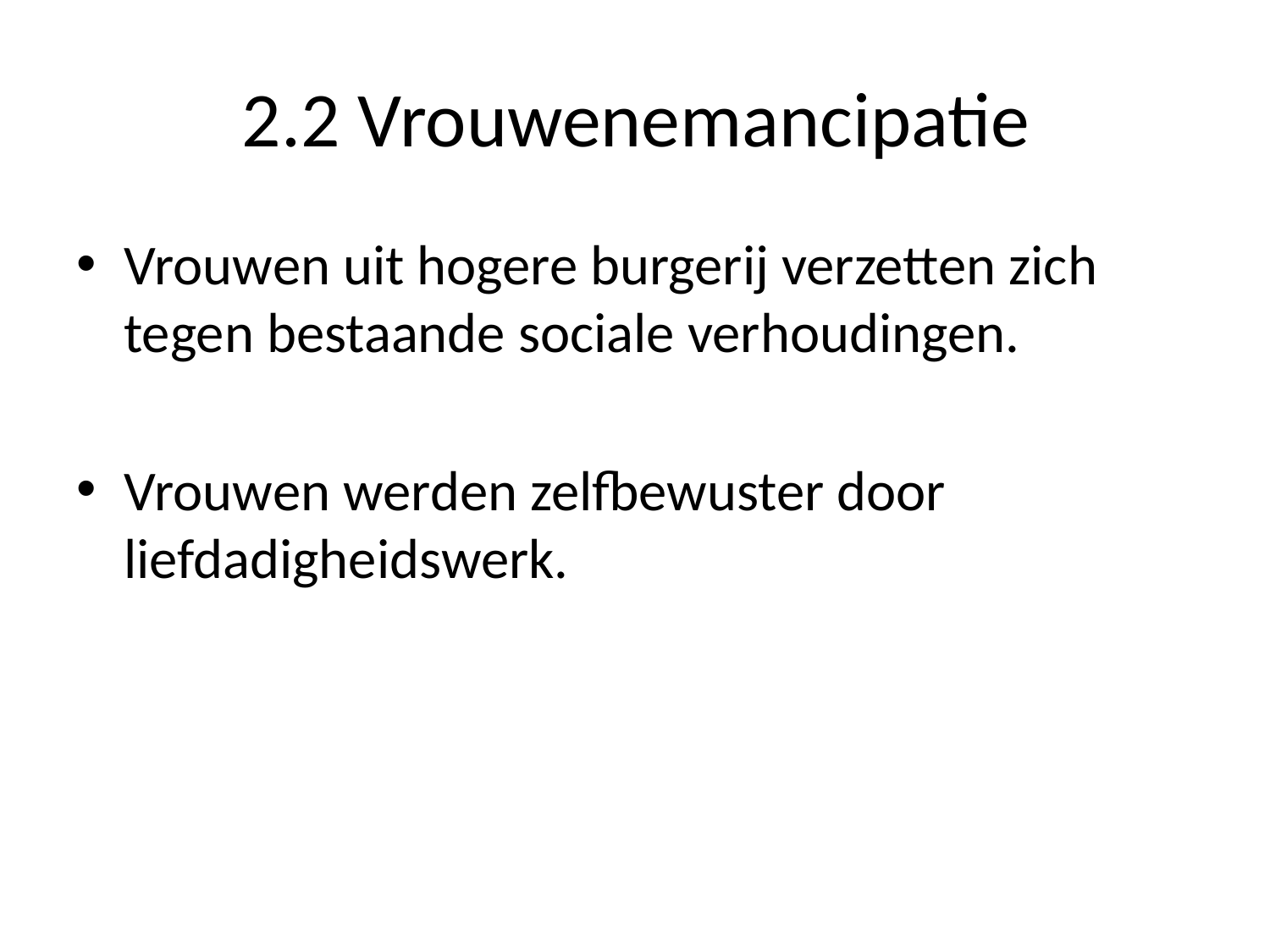

# 2.2 Vrouwenemancipatie
Vrouwen uit hogere burgerij verzetten zich tegen bestaande sociale verhoudingen.

Vrouwen werden zelfbewuster door liefdadigheidswerk.